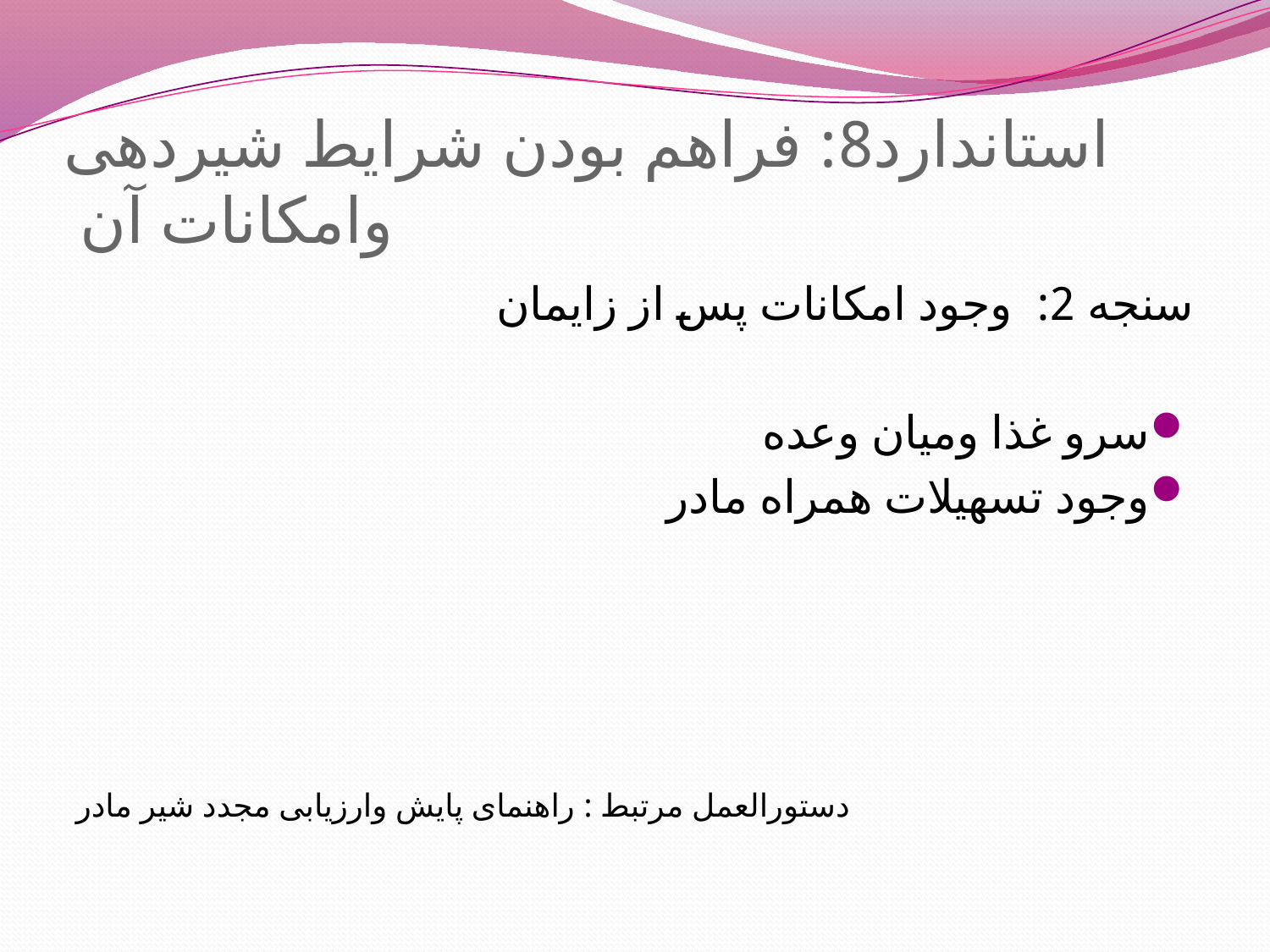

# استاندارد8: فراهم بودن شرایط شیردهی وامکانات آن
سنجه 2:  وجود امکانات پس از زایمان

سرو غذا ومیان وعده
وجود تسهیلات همراه مادر

دستورالعمل مرتبط : راهنمای پایش وارزیابی مجدد شیر مادر